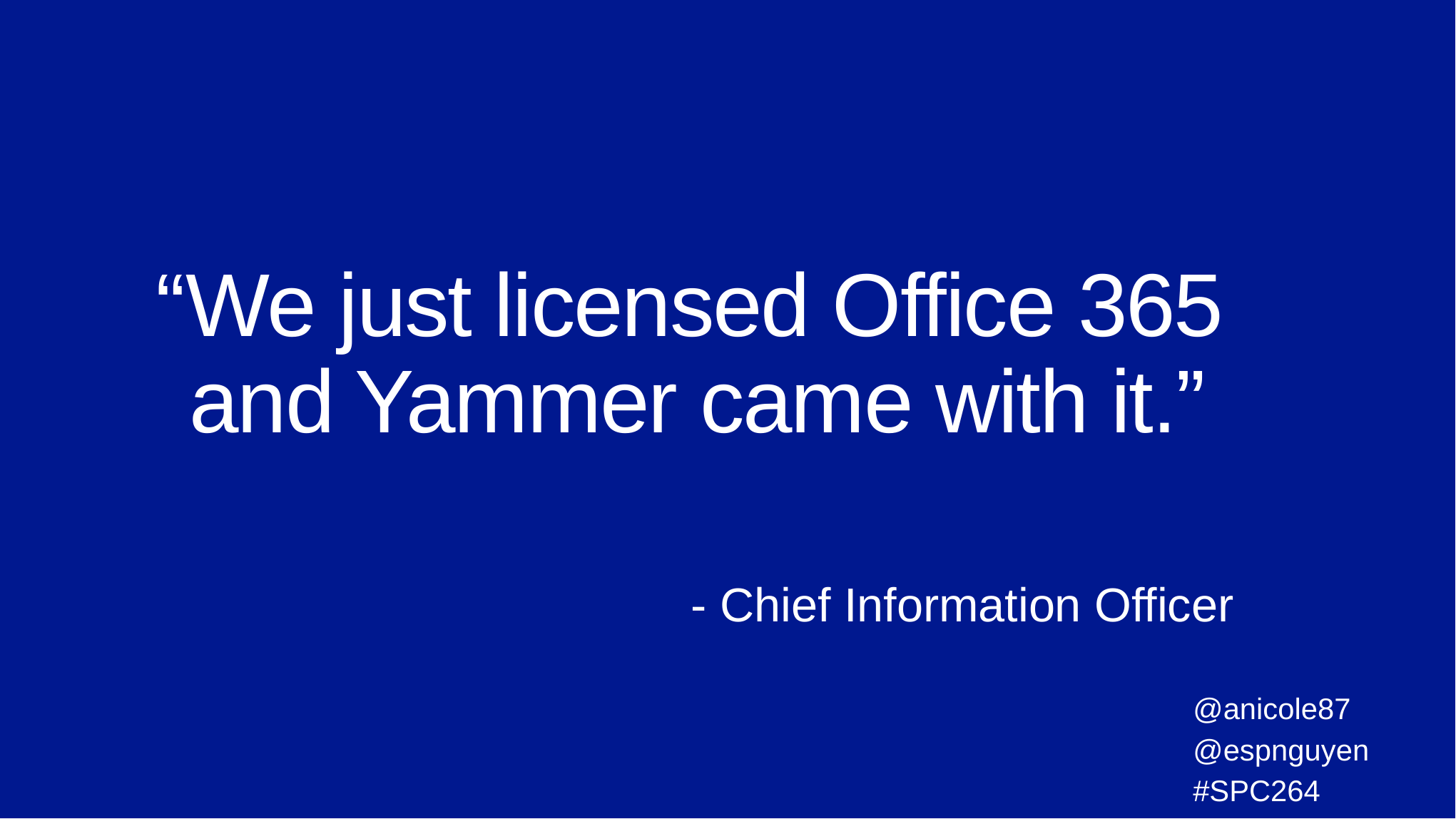

# “We just licensed Office 365 and Yammer came with it.”
- Chief Information Officer